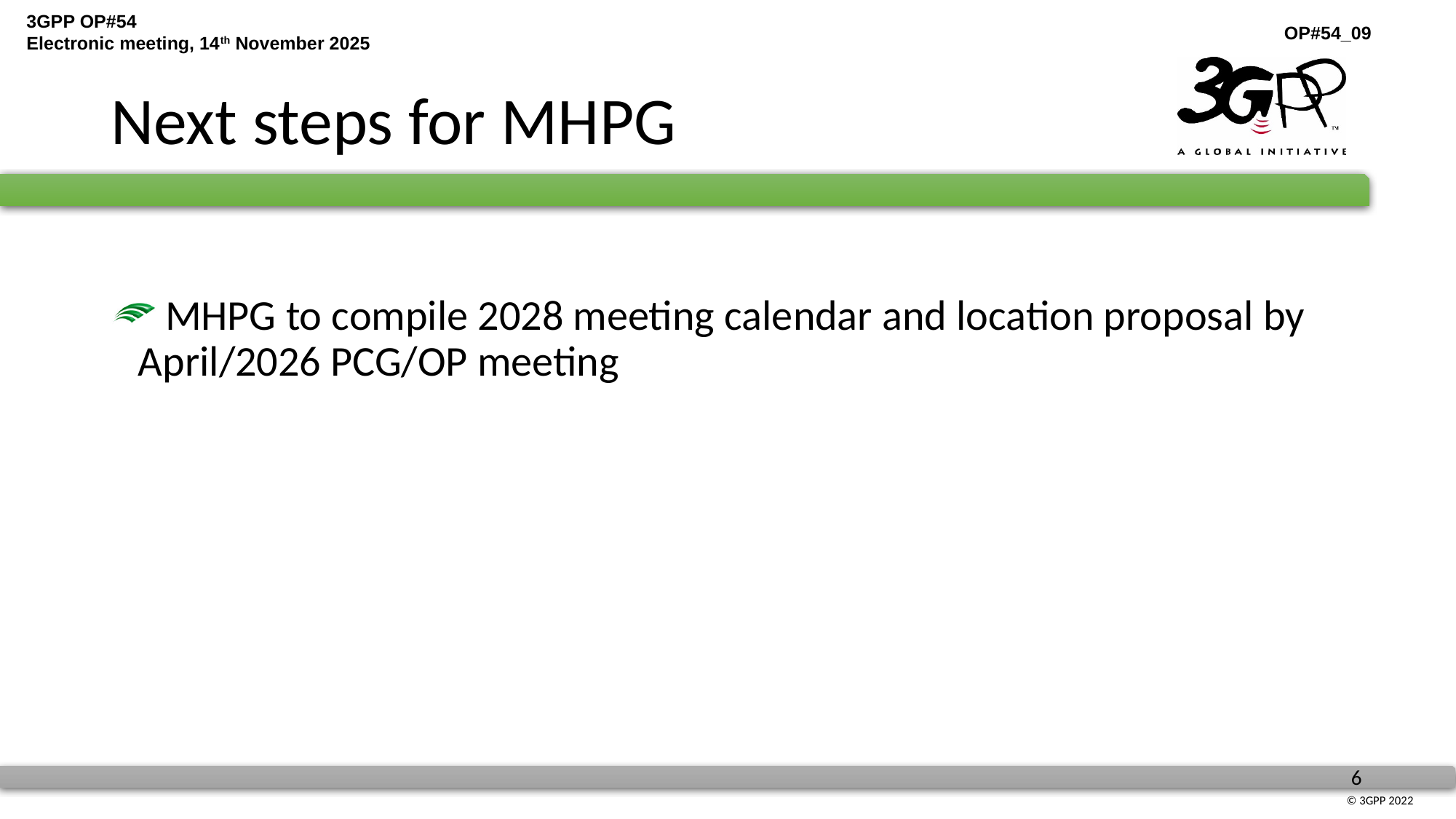

# Next steps for MHPG
 MHPG to compile 2028 meeting calendar and location proposal by April/2026 PCG/OP meeting